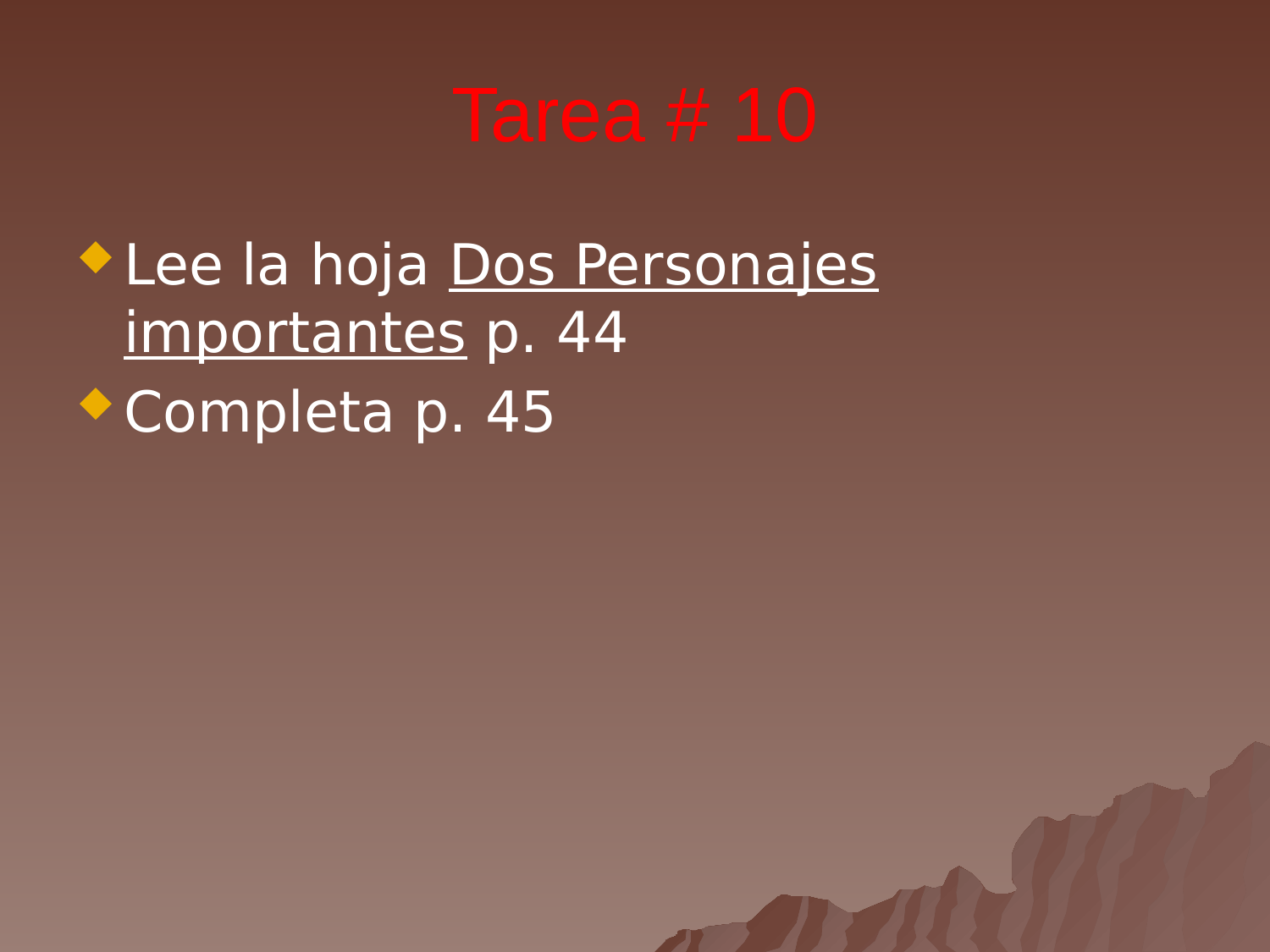

Tarea # 10
Lee la hoja Dos Personajes importantes p. 44
Completa p. 45